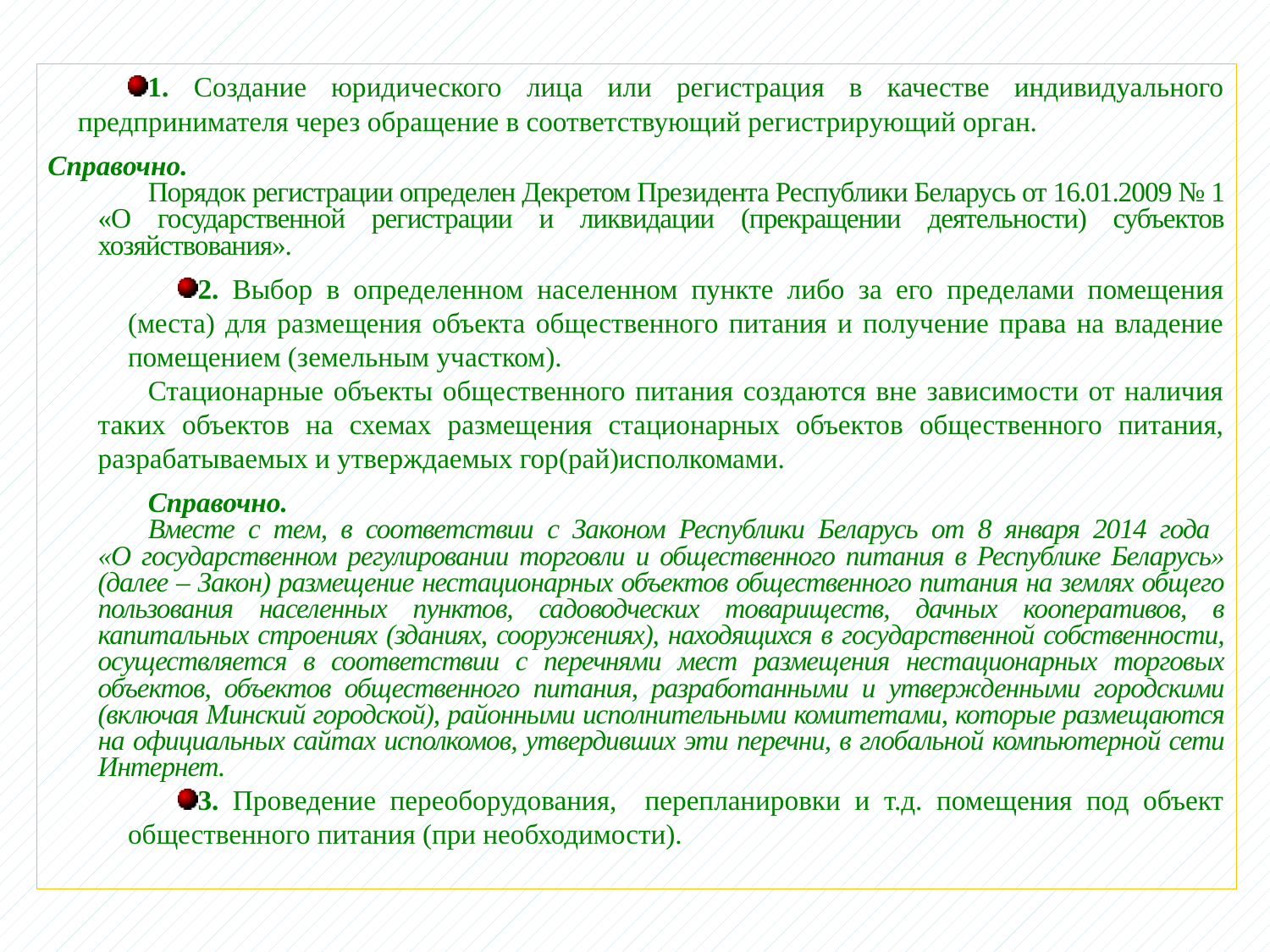

1. Создание юридического лица или регистрация в качестве индивидуального предпринимателя через обращение в соответствующий регистрирующий орган.
Справочно.
Порядок регистрации определен Декретом Президента Республики Беларусь от 16.01.2009 № 1 «О государственной регистрации и ликвидации (прекращении деятельности) субъектов хозяйствования».
2. Выбор в определенном населенном пункте либо за его пределами помещения (места) для размещения объекта общественного питания и получение права на владение помещением (земельным участком).
Стационарные объекты общественного питания создаются вне зависимости от наличия таких объектов на схемах размещения стационарных объектов общественного питания, разрабатываемых и утверждаемых гор(рай)исполкомами.
Справочно.
Вместе с тем, в соответствии с Законом Республики Беларусь от 8 января 2014 года
«О государственном регулировании торговли и общественного питания в Республике Беларусь» (далее – Закон) размещение нестационарных объектов общественного питания на землях общего пользования населенных пунктов, садоводческих товариществ, дачных кооперативов, в капитальных строениях (зданиях, сооружениях), находящихся в государственной собственности, осуществляется в соответствии с перечнями мест размещения нестационарных торговых объектов, объектов общественного питания, разработанными и утвержденными городскими (включая Минский городской), районными исполнительными комитетами, которые размещаются на официальных сайтах исполкомов, утвердивших эти перечни, в глобальной компьютерной сети Интернет.
3. Проведение переоборудования,  перепланировки и т.д. помещения под объект общественного питания (при необходимости).